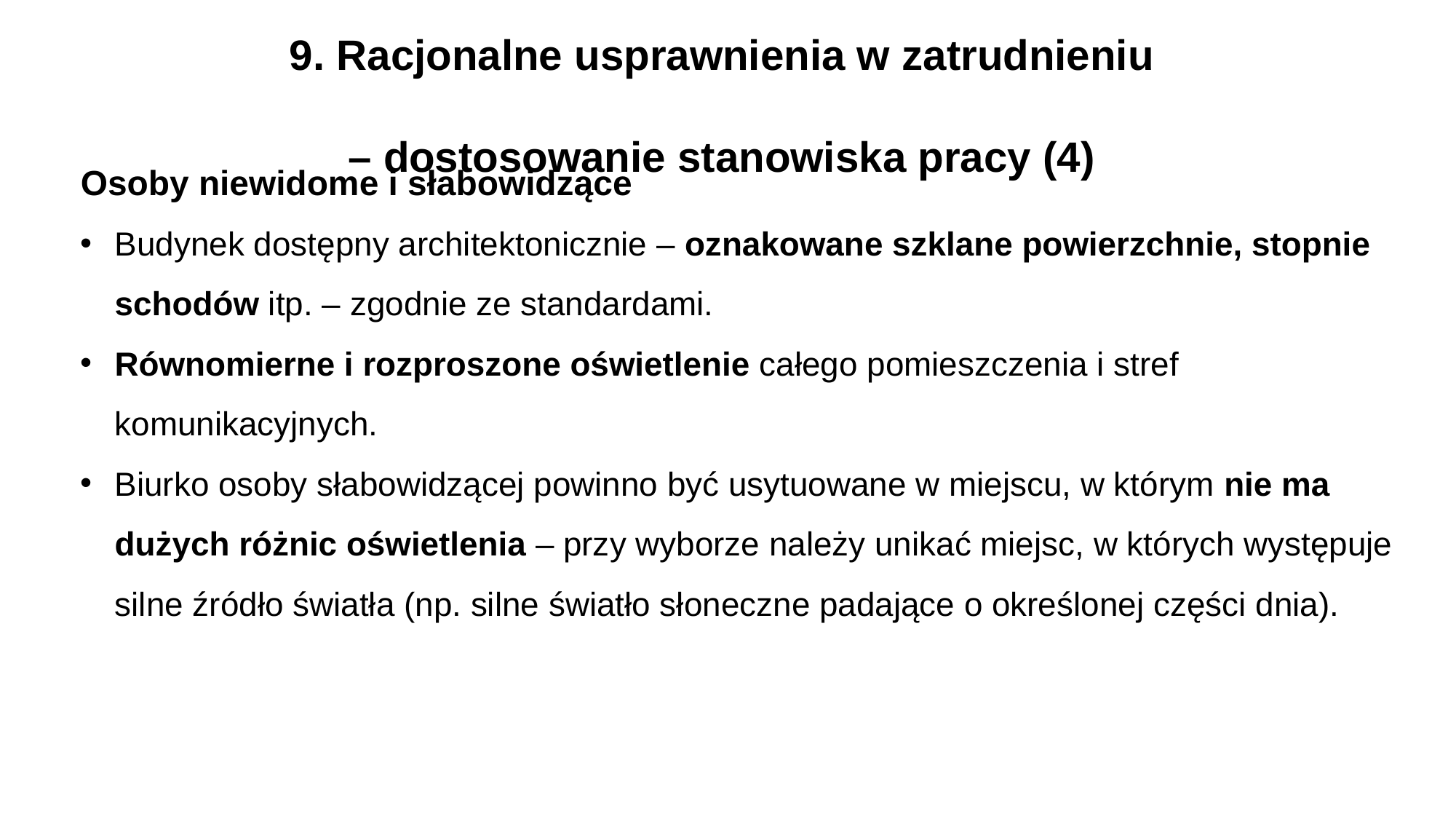

9. Racjonalne usprawnienia w zatrudnieniu
– dostosowanie stanowiska pracy (4)
Osoby niewidome i słabowidzące
Budynek dostępny architektonicznie – oznakowane szklane powierzchnie, stopnie schodów itp. – zgodnie ze standardami.
Równomierne i rozproszone oświetlenie całego pomieszczenia i stref komunikacyjnych.
Biurko osoby słabowidzącej powinno być usytuowane w miejscu, w którym nie ma dużych różnic oświetlenia – przy wyborze należy unikać miejsc, w których występuje silne źródło światła (np. silne światło słoneczne padające o określonej części dnia).